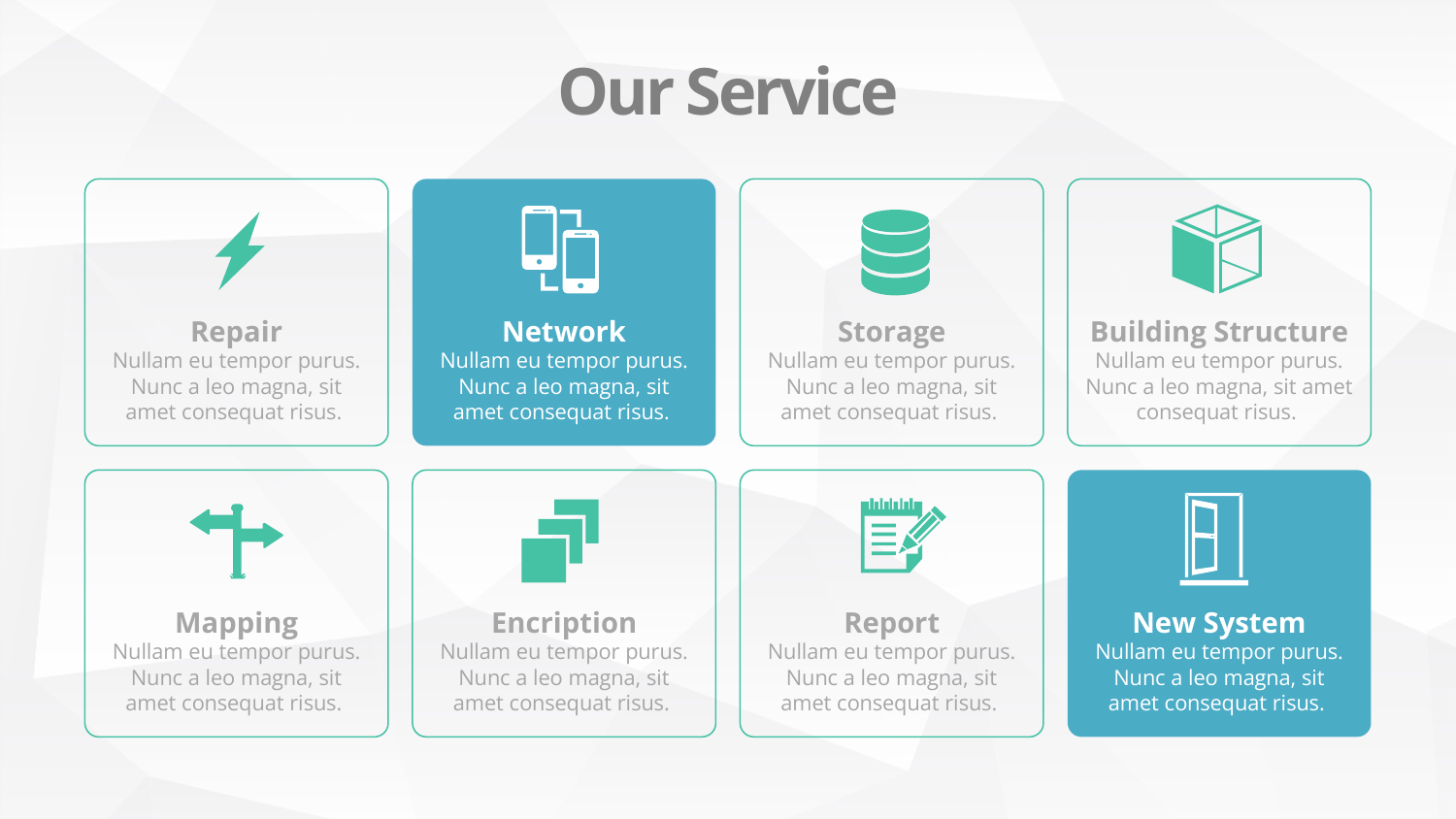

Our Service

Repair
Nullam eu tempor purus. Nunc a leo magna, sit amet consequat risus.
Network
Nullam eu tempor purus. Nunc a leo magna, sit amet consequat risus.
Storage
Nullam eu tempor purus. Nunc a leo magna, sit amet consequat risus.
Building Structure
Nullam eu tempor purus. Nunc a leo magna, sit amet consequat risus.

Mapping
Nullam eu tempor purus. Nunc a leo magna, sit amet consequat risus.
Encription
Nullam eu tempor purus. Nunc a leo magna, sit amet consequat risus.
Report
Nullam eu tempor purus. Nunc a leo magna, sit amet consequat risus.
New System
Nullam eu tempor purus. Nunc a leo magna, sit amet consequat risus.